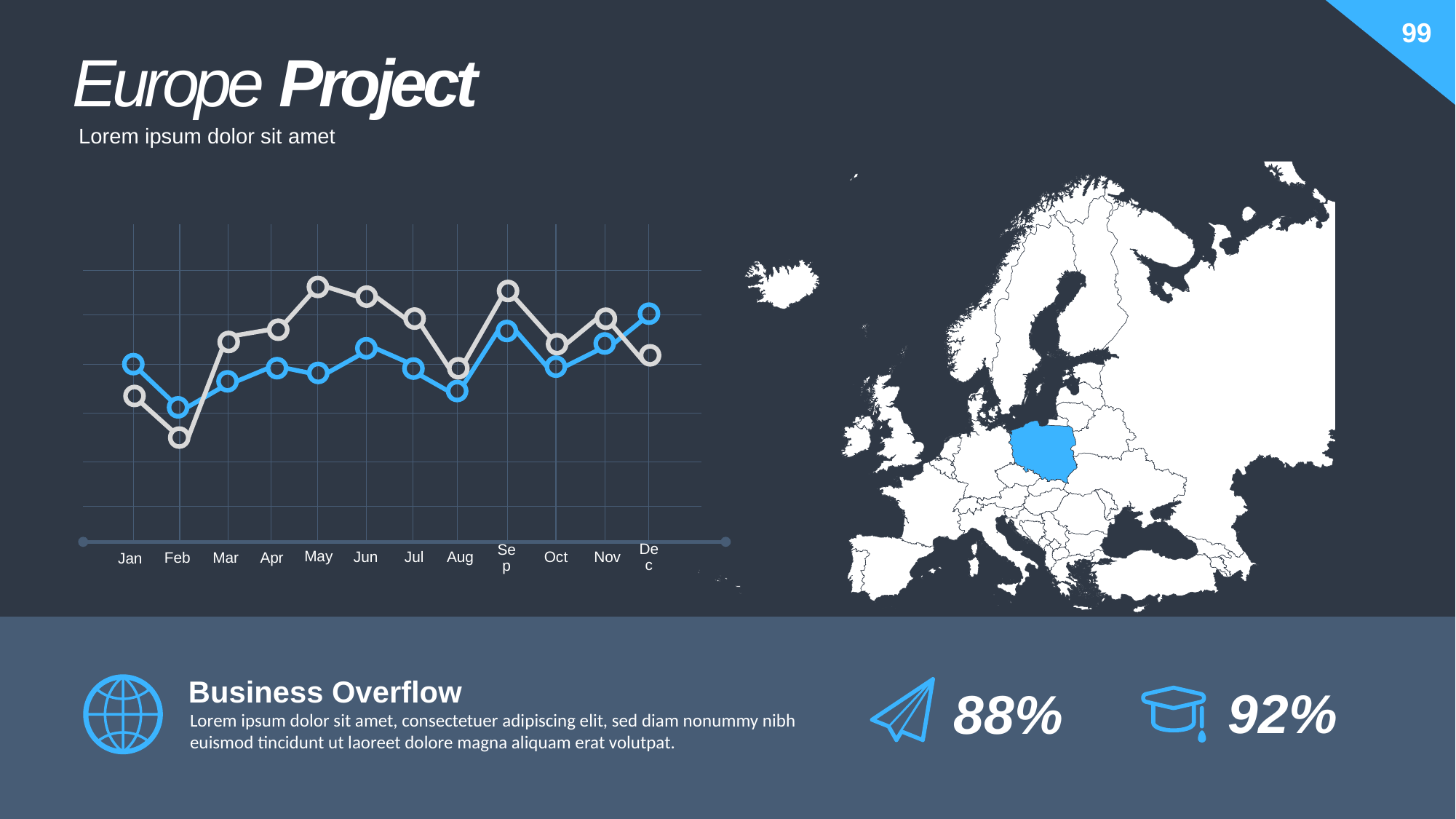

Europe Project
Lorem ipsum dolor sit amet

May
Aug
Jun
Jul
Dec
Nov
Oct
Apr
Sep
Feb
Mar
Jan

Business Overflow
92%
88%

Lorem ipsum dolor sit amet, consectetuer adipiscing elit, sed diam nonummy nibh euismod tincidunt ut laoreet dolore magna aliquam erat volutpat.